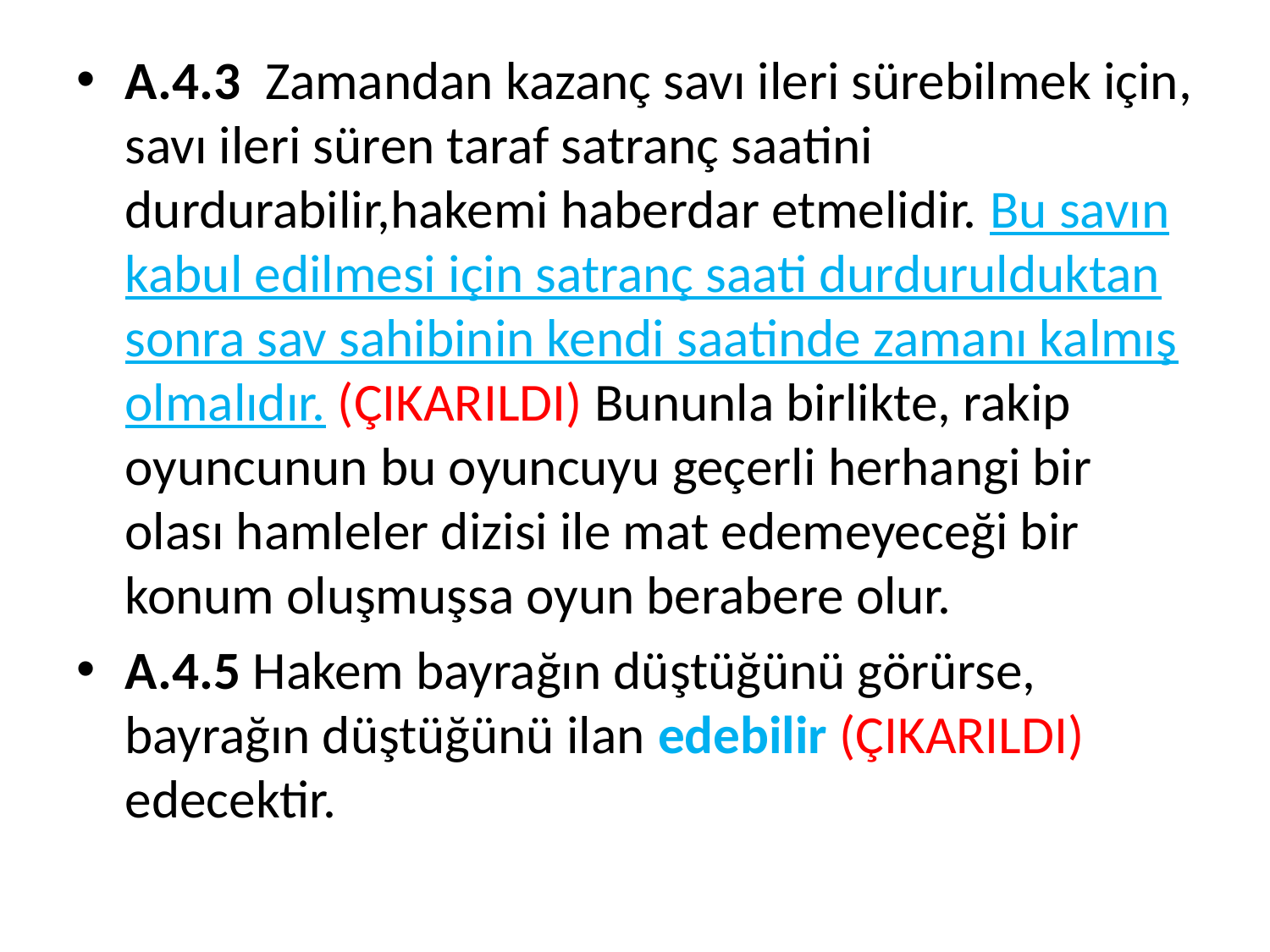

A.4.3  Zamandan kazanç savı ileri sürebilmek için, savı ileri süren taraf satranç saatini durdurabilir,hakemi haberdar etmelidir. Bu savın kabul edilmesi için satranç saati durdurulduktan sonra sav sahibinin kendi saatinde zamanı kalmış olmalıdır. (ÇIKARILDI) Bununla birlikte, rakip oyuncunun bu oyuncuyu geçerli herhangi bir olası hamleler dizisi ile mat edemeyeceği bir konum oluşmuşsa oyun berabere olur.
A.4.5 Hakem bayrağın düştüğünü görürse, bayrağın düştüğünü ilan edebilir (ÇIKARILDI) edecektir.